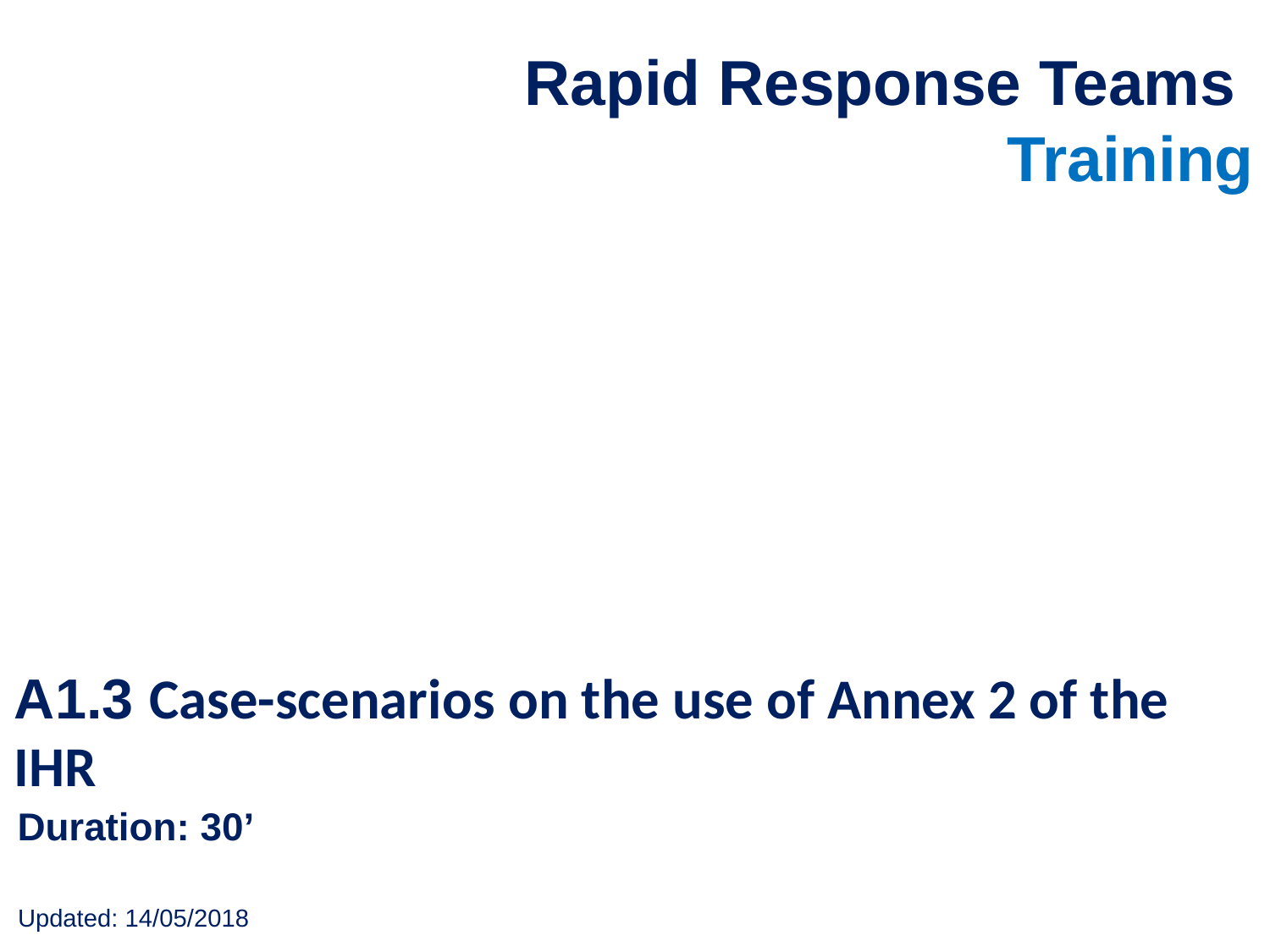

# Rapid Response Teams Training
A1.3 Case-scenarios on the use of Annex 2 of the IHR
Duration: 30’
Updated: 14/05/2018